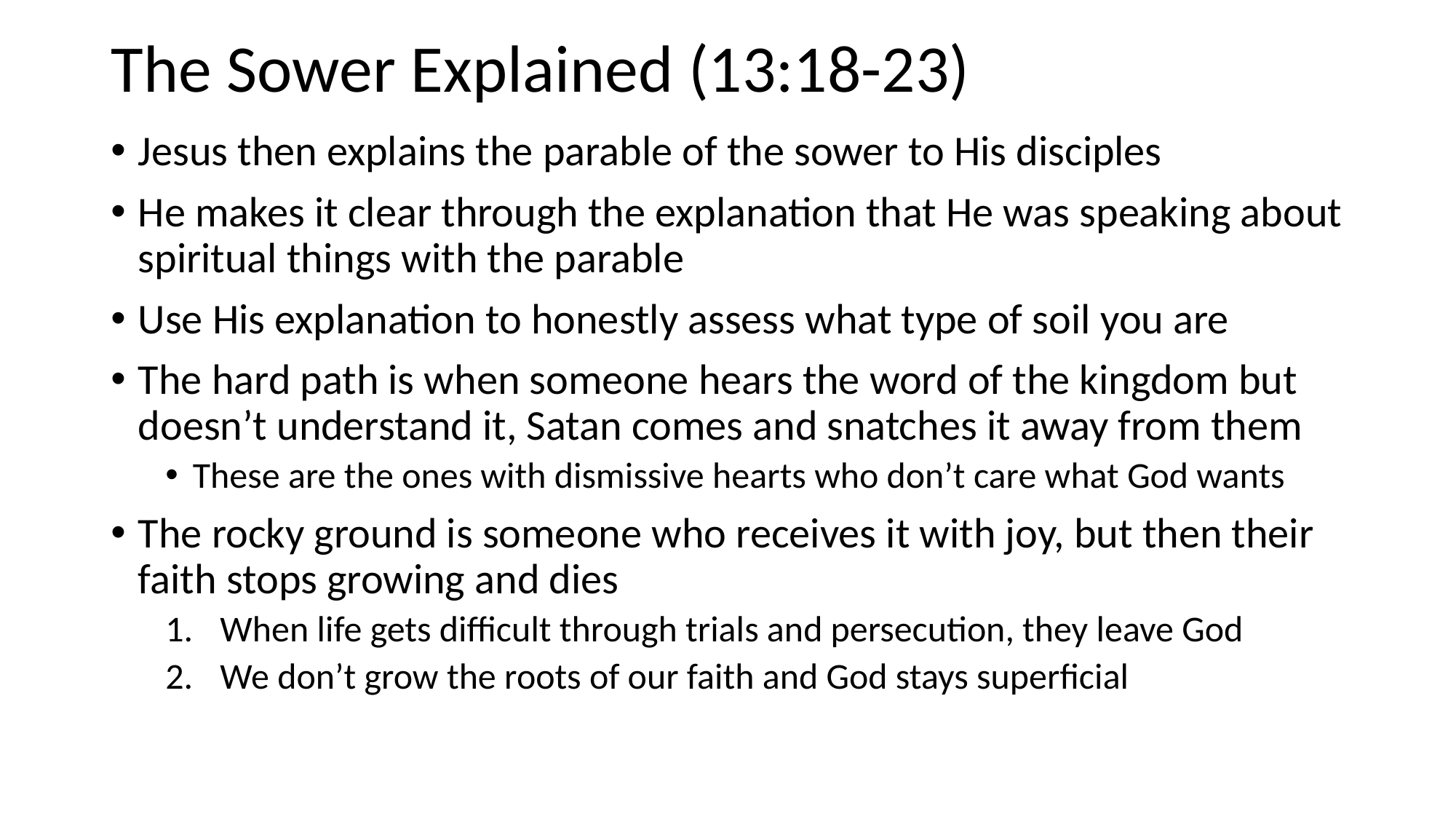

# The Sower Explained (13:18-23)
Jesus then explains the parable of the sower to His disciples
He makes it clear through the explanation that He was speaking about spiritual things with the parable
Use His explanation to honestly assess what type of soil you are
The hard path is when someone hears the word of the kingdom but doesn’t understand it, Satan comes and snatches it away from them
These are the ones with dismissive hearts who don’t care what God wants
The rocky ground is someone who receives it with joy, but then their faith stops growing and dies
When life gets difficult through trials and persecution, they leave God
We don’t grow the roots of our faith and God stays superficial